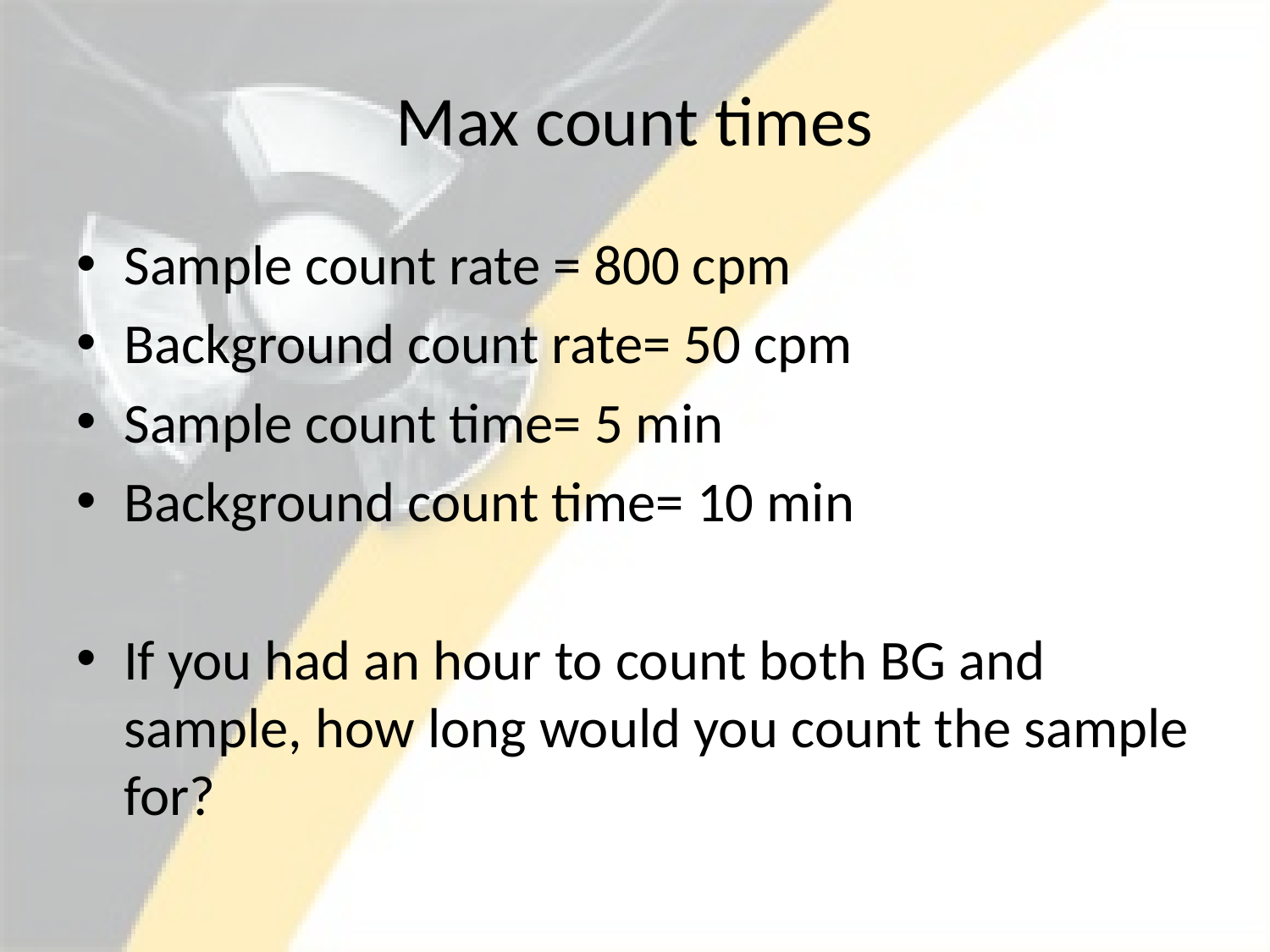

# Max count times
Sample count rate = 800 cpm
Background count rate= 50 cpm
Sample count time= 5 min
Background count time= 10 min

If you had an hour to count both BG and sample, how long would you count the sample for?